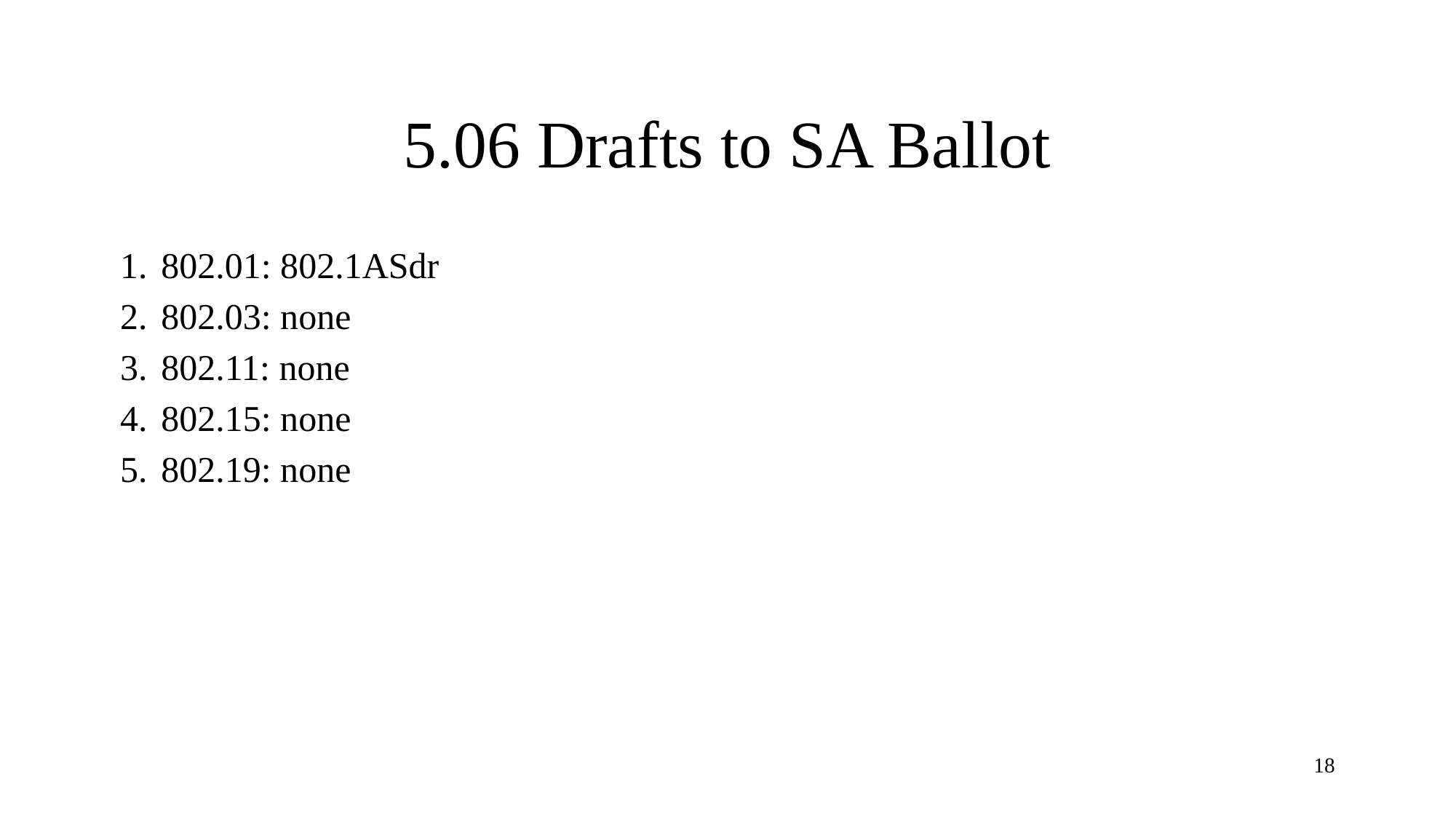

# 5.06 Drafts to SA Ballot
802.01: 802.1ASdr
802.03: none
802.11: none
802.15: none
802.19: none

18